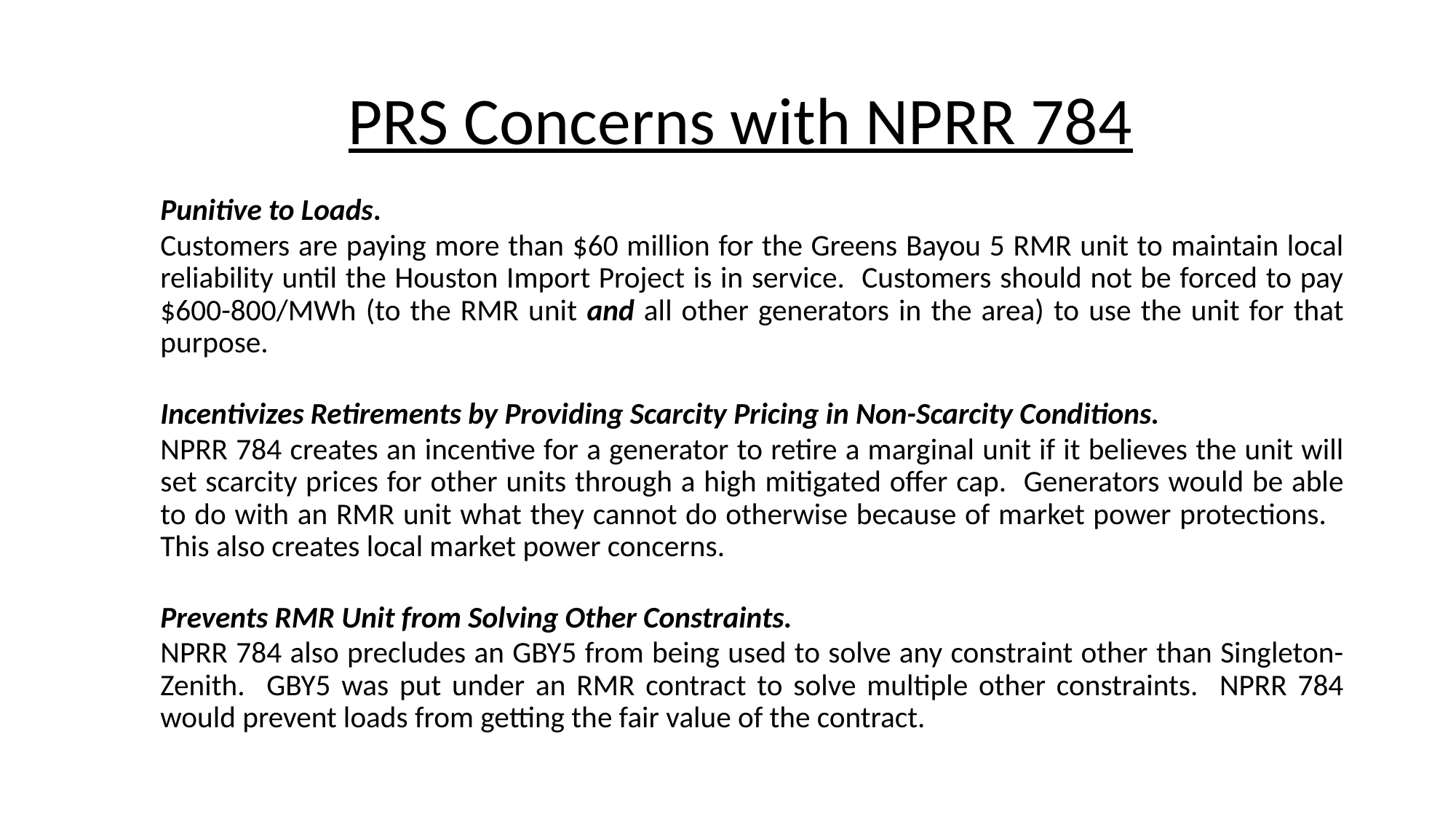

# PRS Concerns with NPRR 784
Punitive to Loads.
Customers are paying more than $60 million for the Greens Bayou 5 RMR unit to maintain local reliability until the Houston Import Project is in service.  Customers should not be forced to pay $600-800/MWh (to the RMR unit and all other generators in the area) to use the unit for that purpose.

Incentivizes Retirements by Providing Scarcity Pricing in Non-Scarcity Conditions.
NPRR 784 creates an incentive for a generator to retire a marginal unit if it believes the unit will set scarcity prices for other units through a high mitigated offer cap.  Generators would be able to do with an RMR unit what they cannot do otherwise because of market power protections.   This also creates local market power concerns.

Prevents RMR Unit from Solving Other Constraints.
NPRR 784 also precludes an GBY5 from being used to solve any constraint other than Singleton-Zenith.  GBY5 was put under an RMR contract to solve multiple other constraints.  NPRR 784 would prevent loads from getting the fair value of the contract.